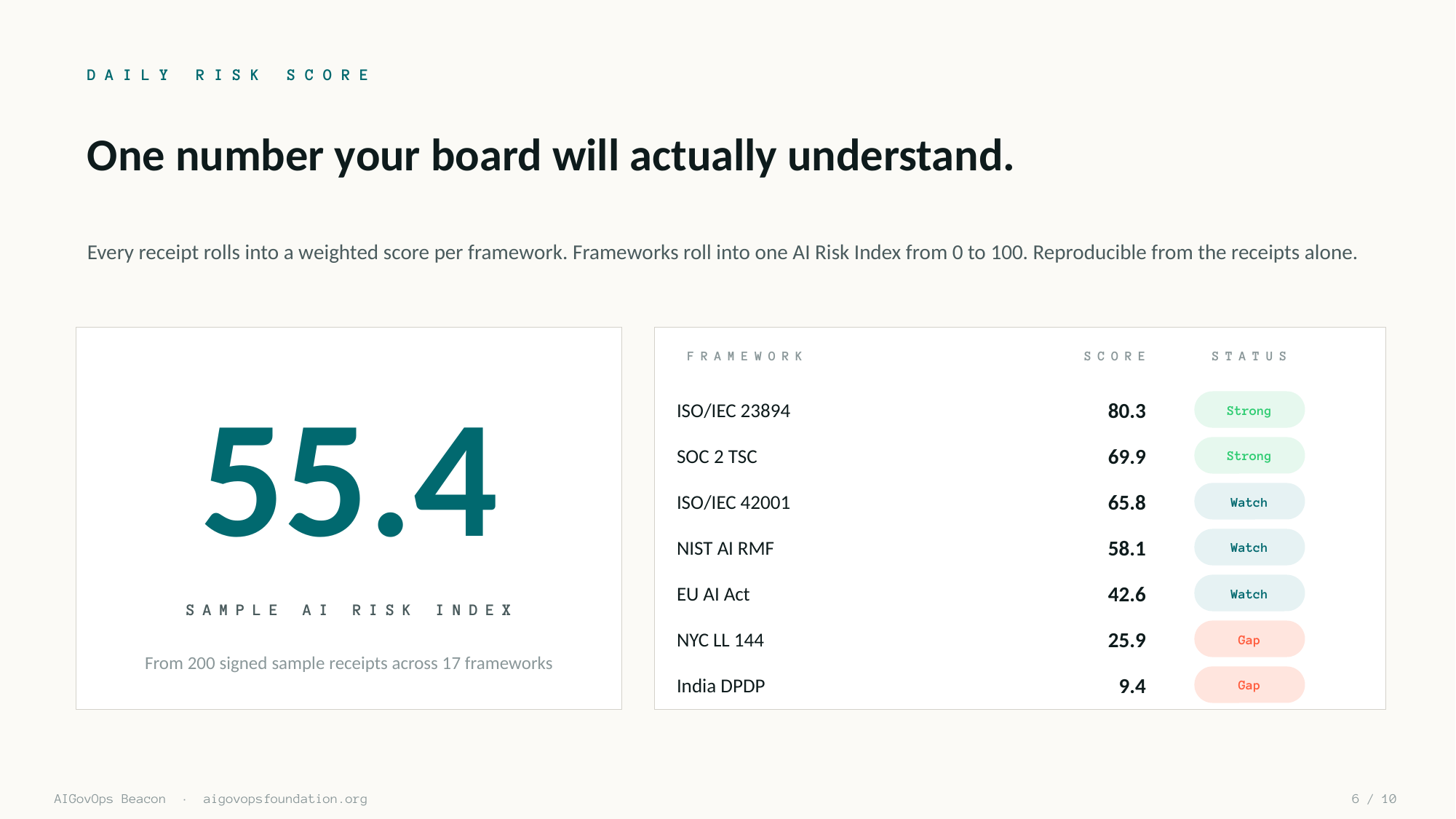

DAILY RISK SCORE
One number your board will actually understand.
Every receipt rolls into a weighted score per framework. Frameworks roll into one AI Risk Index from 0 to 100. Reproducible from the receipts alone.

FRAMEWORK
SCORE
STATUS
55.4
ISO/IEC 23894
80.3

Strong
SOC 2 TSC
69.9

Strong
ISO/IEC 42001
65.8

Watch
NIST AI RMF
58.1

Watch
EU AI Act
42.6

Watch
SAMPLE AI RISK INDEX
NYC LL 144
25.9

Gap
From 200 signed sample receipts across 17 frameworks
India DPDP
9.4

Gap
AIGovOps Beacon  ·  aigovopsfoundation.org
6 / 10